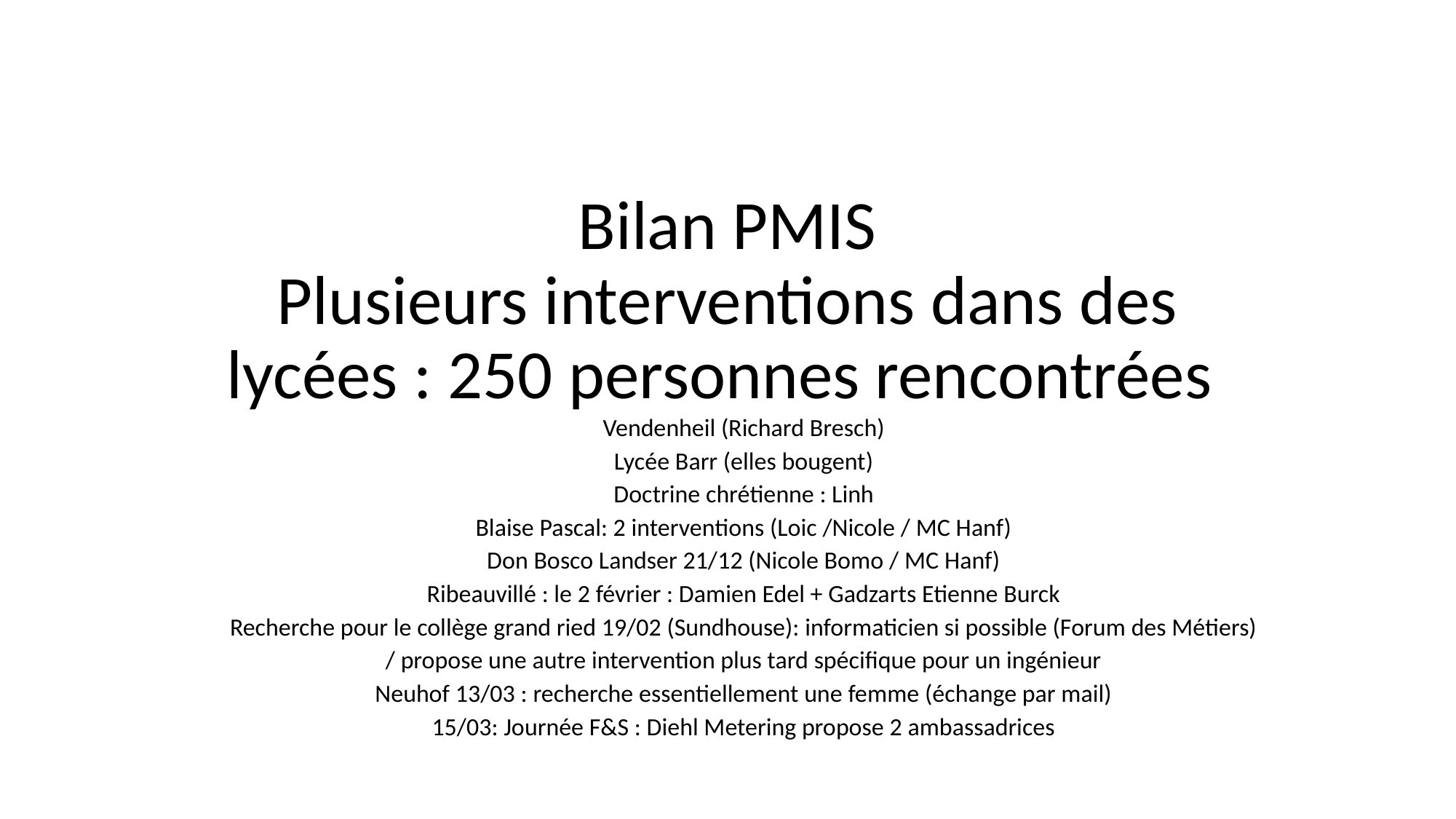

# Bilan PMIS Plusieurs interventions dans des lycées : 250 personnes rencontrées
Vendenheil (Richard Bresch)
Lycée Barr (elles bougent)
Doctrine chrétienne : Linh
Blaise Pascal: 2 interventions (Loic /Nicole / MC Hanf)
Don Bosco Landser 21/12 (Nicole Bomo / MC Hanf)
Ribeauvillé : le 2 février : Damien Edel + Gadzarts Etienne Burck
Recherche pour le collège grand ried 19/02 (Sundhouse): informaticien si possible (Forum des Métiers)
/ propose une autre intervention plus tard spécifique pour un ingénieur
Neuhof 13/03 : recherche essentiellement une femme (échange par mail)
15/03: Journée F&S : Diehl Metering propose 2 ambassadrices